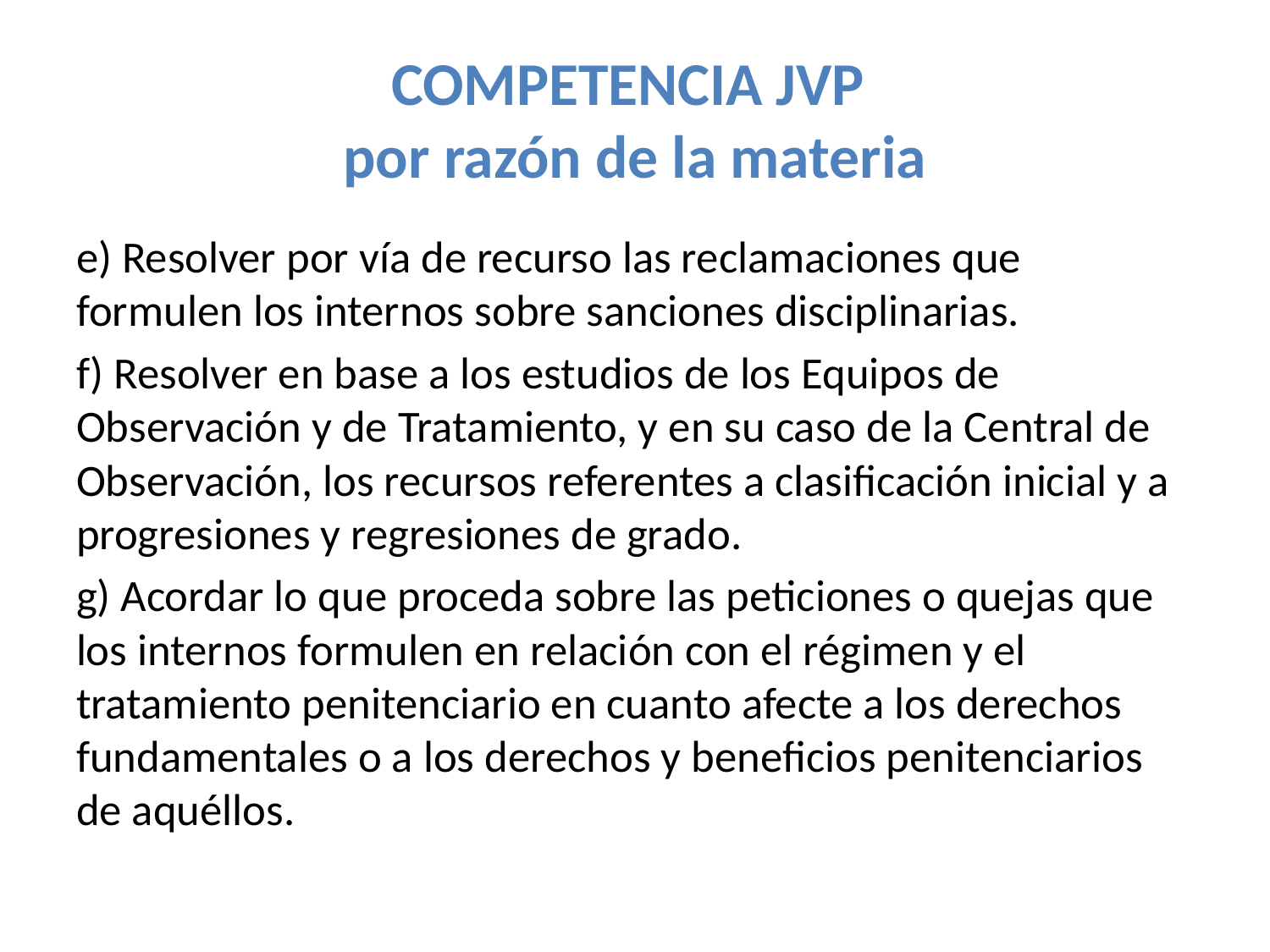

# COMPETENCIA JVP por razón de la materia
e) Resolver por vía de recurso las reclamaciones que formulen los internos sobre sanciones disciplinarias.
f) Resolver en base a los estudios de los Equipos de Observación y de Tratamiento, y en su caso de la Central de Observación, los recursos referentes a clasificación inicial y a progresiones y regresiones de grado.
g) Acordar lo que proceda sobre las peticiones o quejas que los internos formulen en relación con el régimen y el tratamiento penitenciario en cuanto afecte a los derechos fundamentales o a los derechos y beneficios penitenciarios de aquéllos.